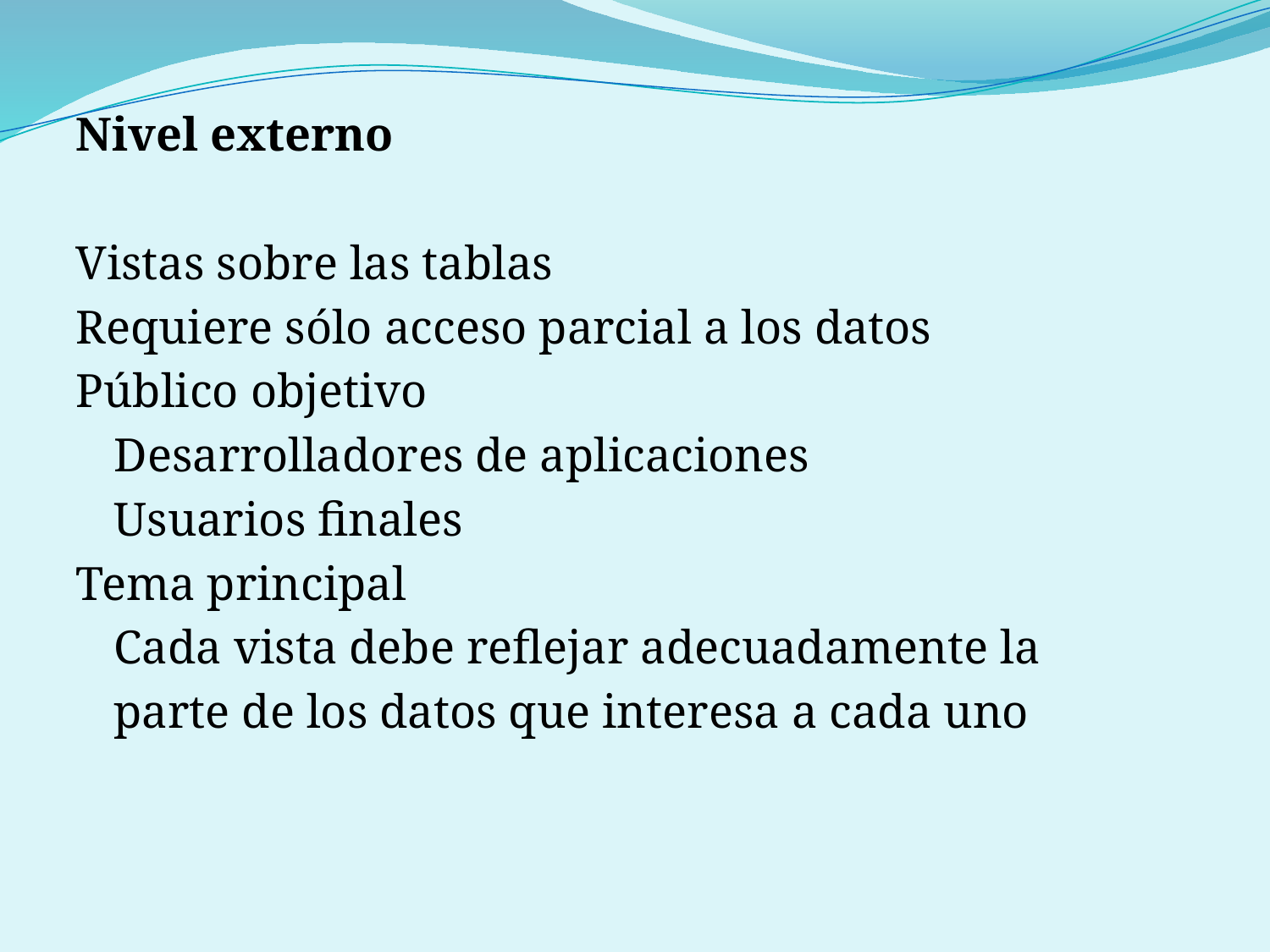

#
Nivel externo

Vistas sobre las tablas
Requiere sólo acceso parcial a los datos
Público objetivo
	Desarrolladores de aplicaciones
	Usuarios finales
Tema principal
	Cada vista debe reflejar adecuadamente la
	parte de los datos que interesa a cada uno